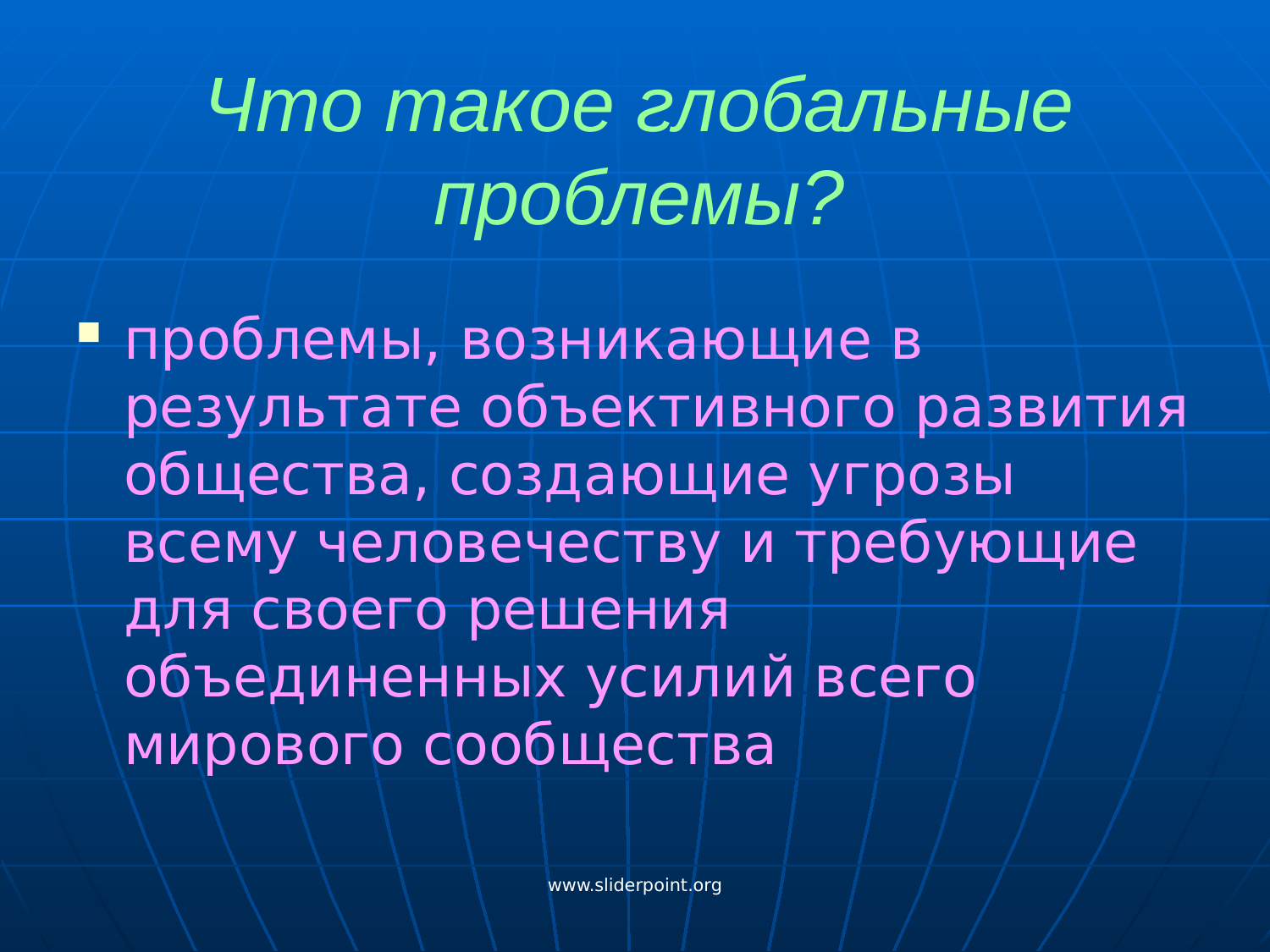

# Что такое глобальные проблемы?
проблемы, возникающие в результате объективного развития общества, создающие угрозы всему человечеству и требующие для своего решения объединенных усилий всего мирового сообщества
www.sliderpoint.org